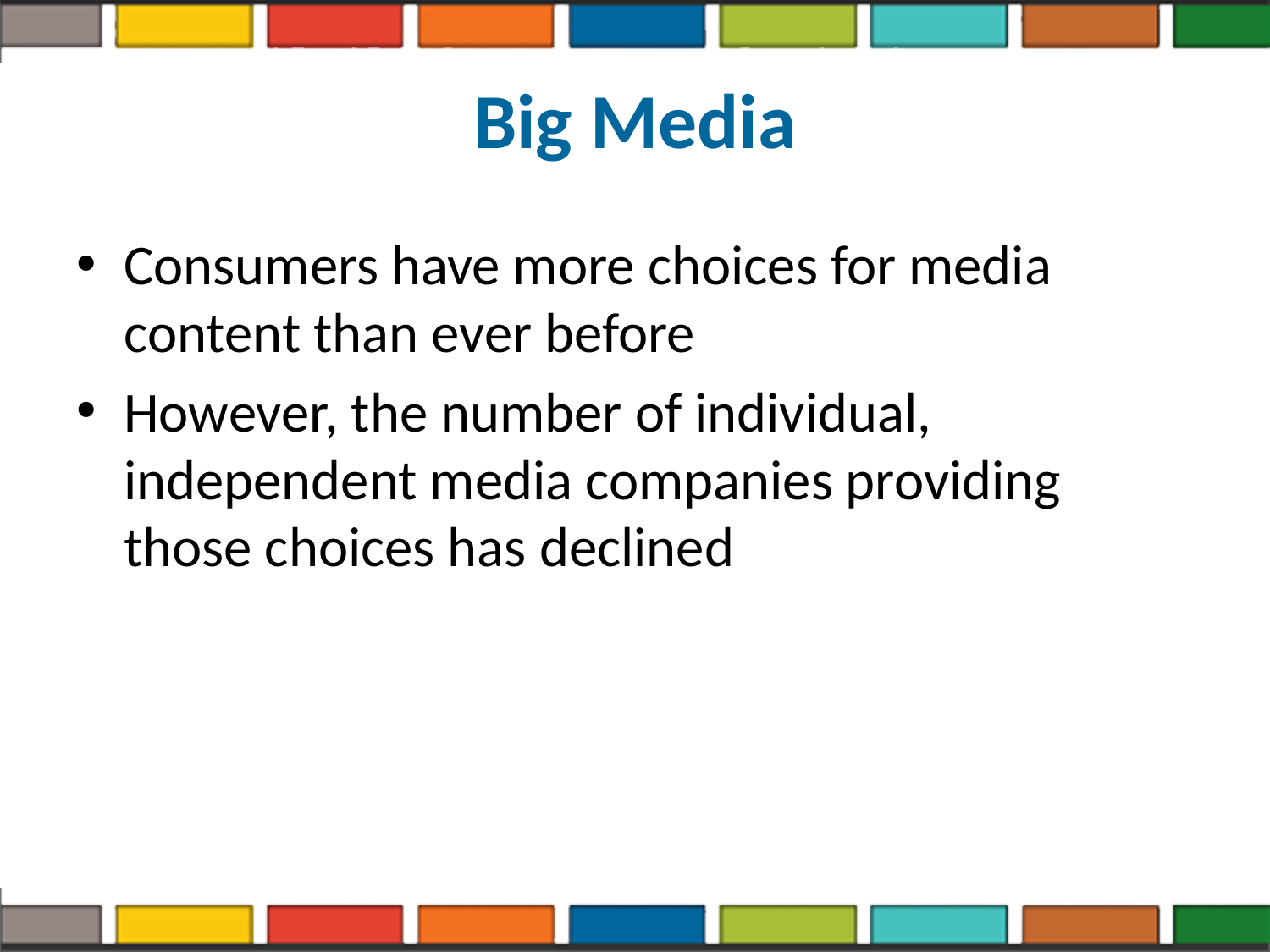

# Big Media
Consumers have more choices for media content than ever before
However, the number of individual, independent media companies providing those choices has declined